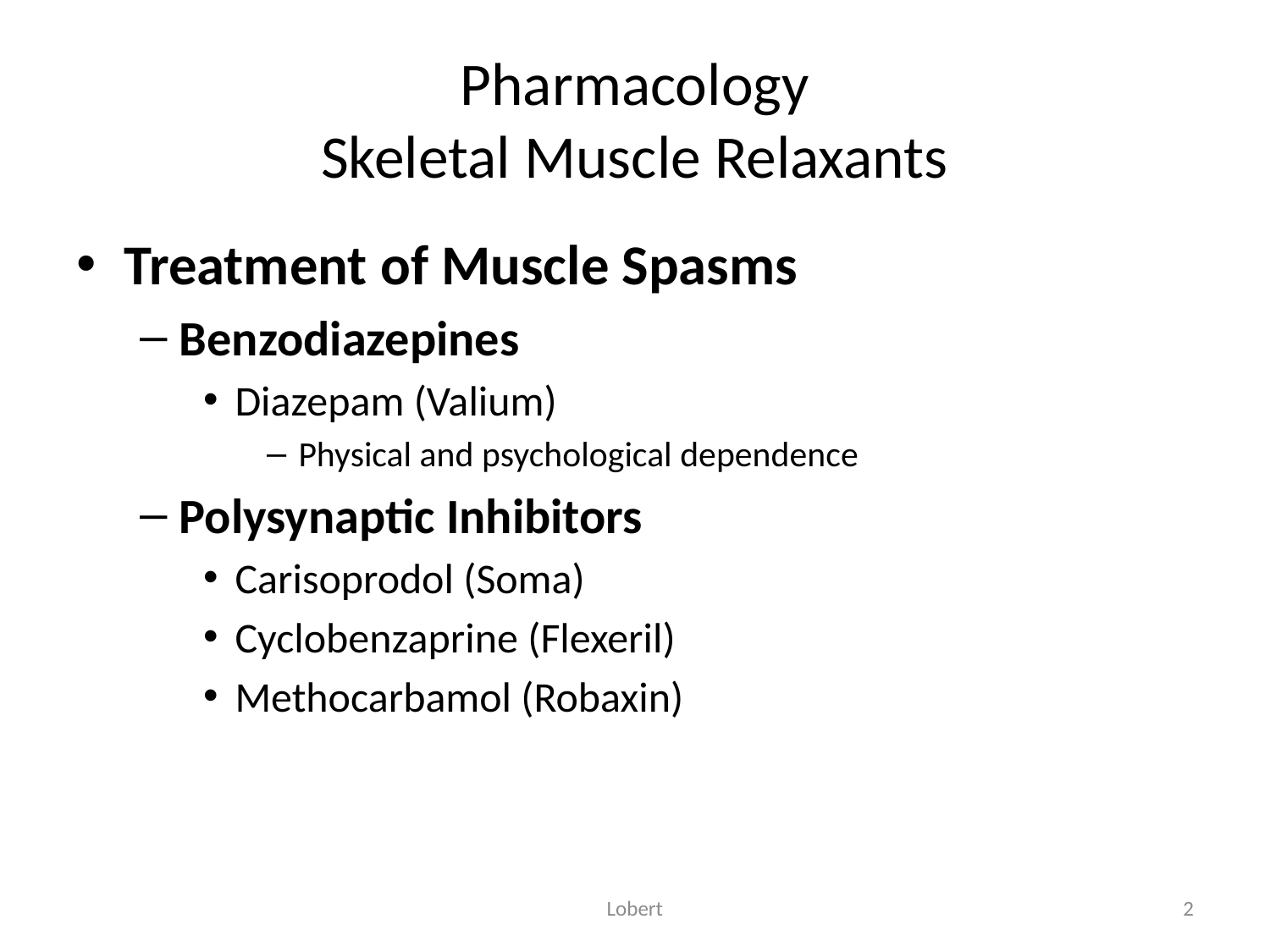

# Pharmacology Skeletal Muscle Relaxants
Treatment of Muscle Spasms
Benzodiazepines
Diazepam (Valium)
Physical and psychological dependence
Polysynaptic Inhibitors
Carisoprodol (Soma)
Cyclobenzaprine (Flexeril)
Methocarbamol (Robaxin)

Lobert
2